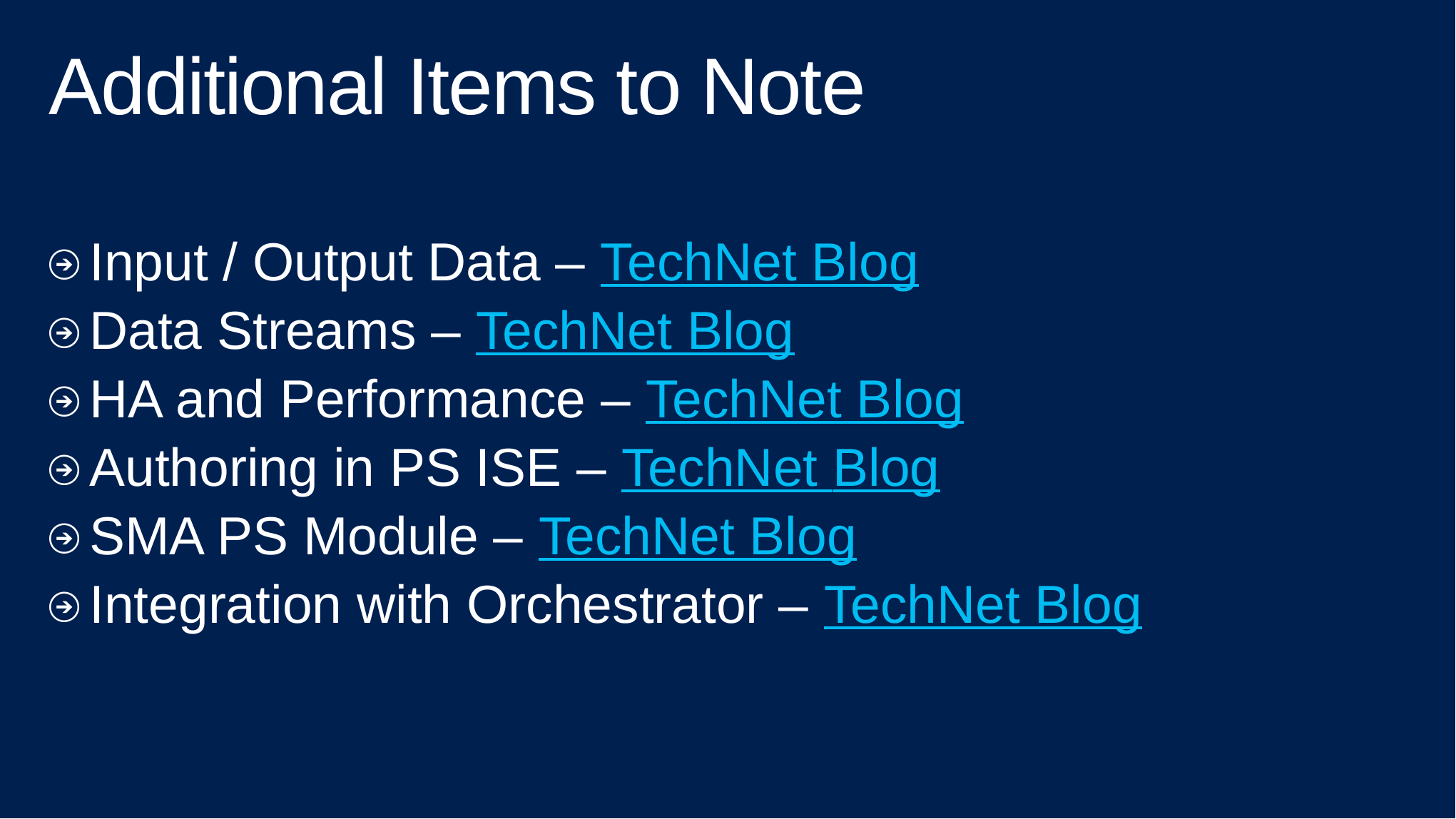

# Additional Items to Note

Input / Output Data – TechNet Blog
Data Streams – TechNet Blog
HA and Performance – TechNet Blog
Authoring in PS ISE – TechNet Blog
SMA PS Module – TechNet Blog
Integration with Orchestrator – TechNet Blog